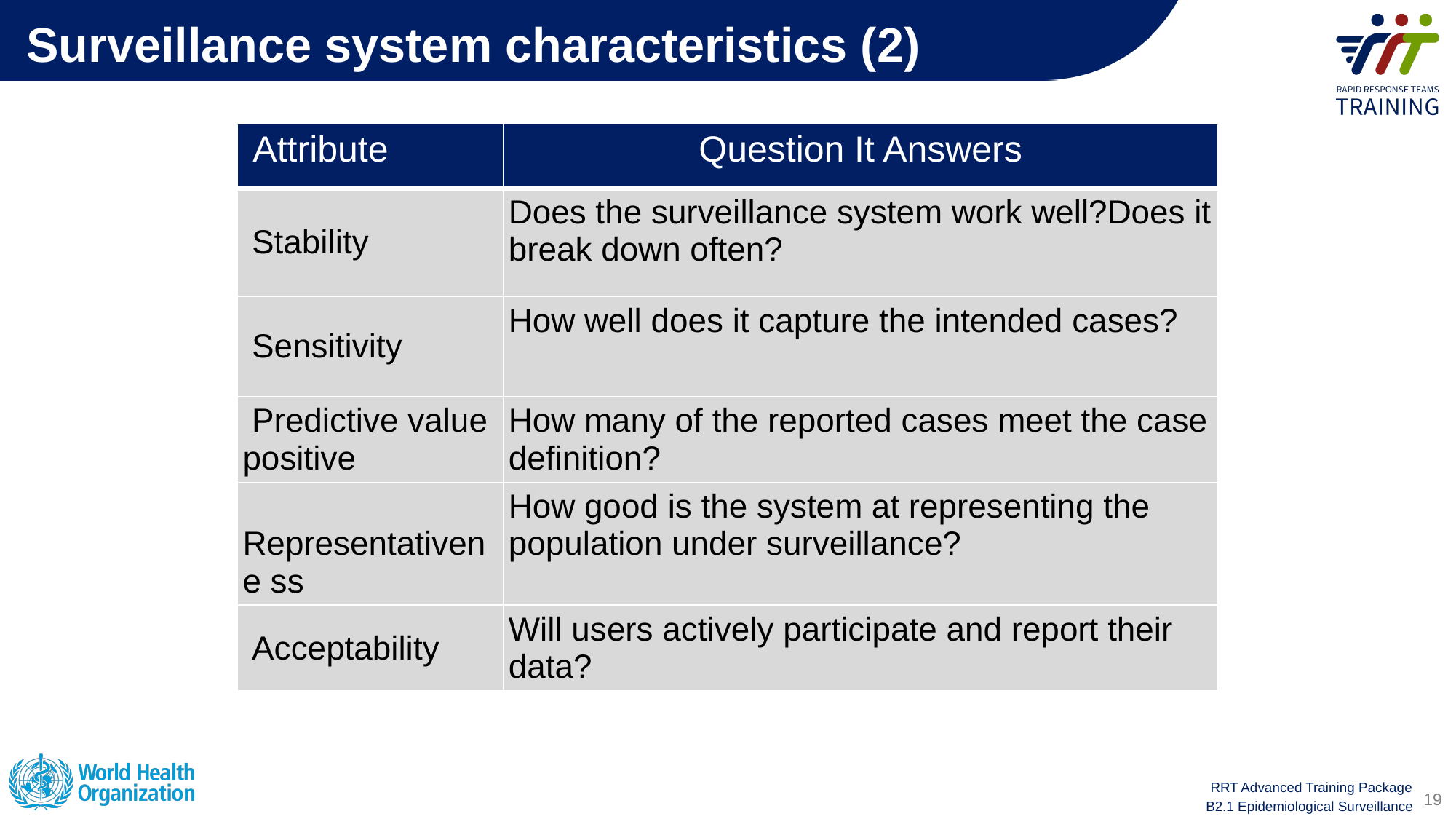

Surveillance system characteristics (2)
| Attribute | Question It Answers |
| --- | --- |
| Stability | Does the surveillance system work well? Does it break down often? |
| Sensitivity | How well does it capture the intended cases? |
| Predictive value positive | How many of the reported cases meet the case definition? |
| Representativene ss | How good is the system at representing the population under surveillance? |
| Acceptability | Will users actively participate and report their data? |